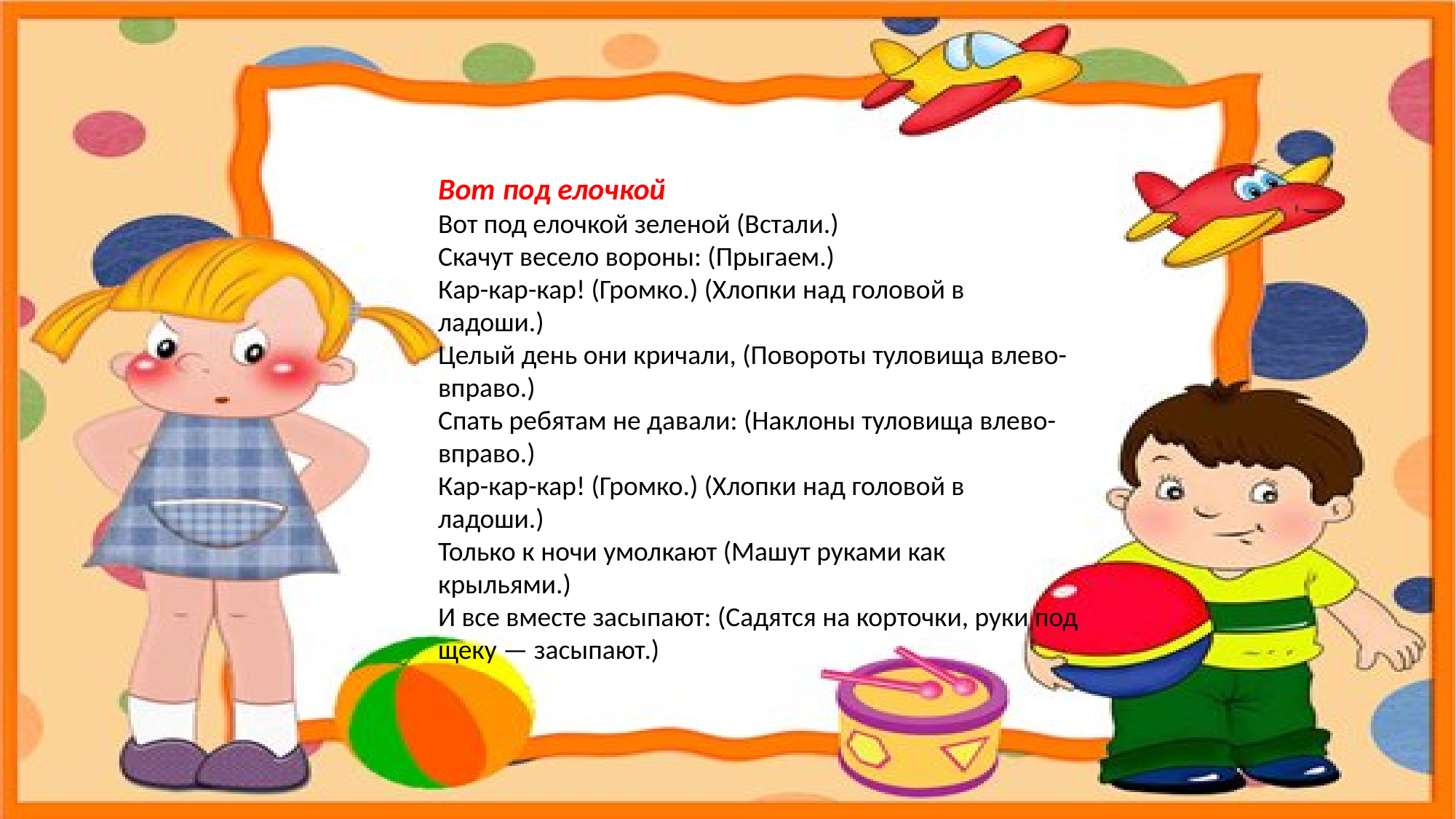

Вот под елочкой 
Вот под елочкой зеленой (Встали.) 
Скачут весело вороны: (Прыгаем.) 
Кар-кар-кар! (Громко.) (Хлопки над головой в ладоши.) 
Целый день они кричали, (Повороты туловища влево-вправо.) 
Спать ребятам не давали: (Наклоны туловища влево-вправо.) 
Кар-кар-кар! (Громко.) (Хлопки над головой в ладоши.) 
Только к ночи умолкают (Машут руками как крыльями.) 
И все вместе засыпают: (Садятся на корточки, руки под щеку — засыпают.)